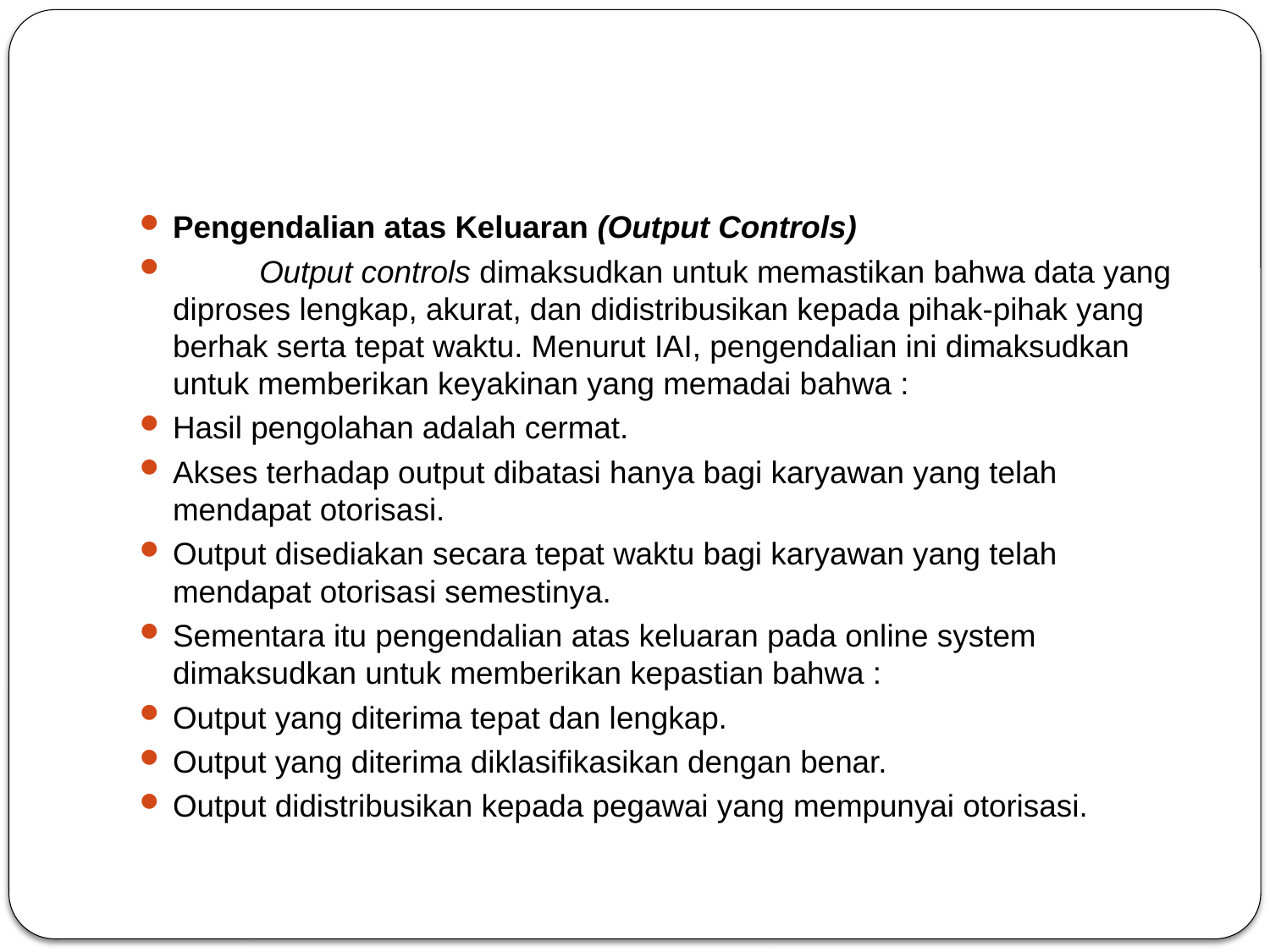

#
Pengendalian atas Keluaran (Output Controls)
	Output controls dimaksudkan untuk memastikan bahwa data yang diproses lengkap, akurat, dan didistribusikan kepada pihak-pihak yang berhak serta tepat waktu. Menurut IAI, pengendalian ini dimaksudkan untuk memberikan keyakinan yang memadai bahwa :
Hasil pengolahan adalah cermat.
Akses terhadap output dibatasi hanya bagi karyawan yang telah mendapat otorisasi.
Output disediakan secara tepat waktu bagi karyawan yang telah mendapat otorisasi semestinya.
Sementara itu pengendalian atas keluaran pada online system dimaksudkan untuk memberikan kepastian bahwa :
Output yang diterima tepat dan lengkap.
Output yang diterima diklasifikasikan dengan benar.
Output didistribusikan kepada pegawai yang mempunyai otorisasi.